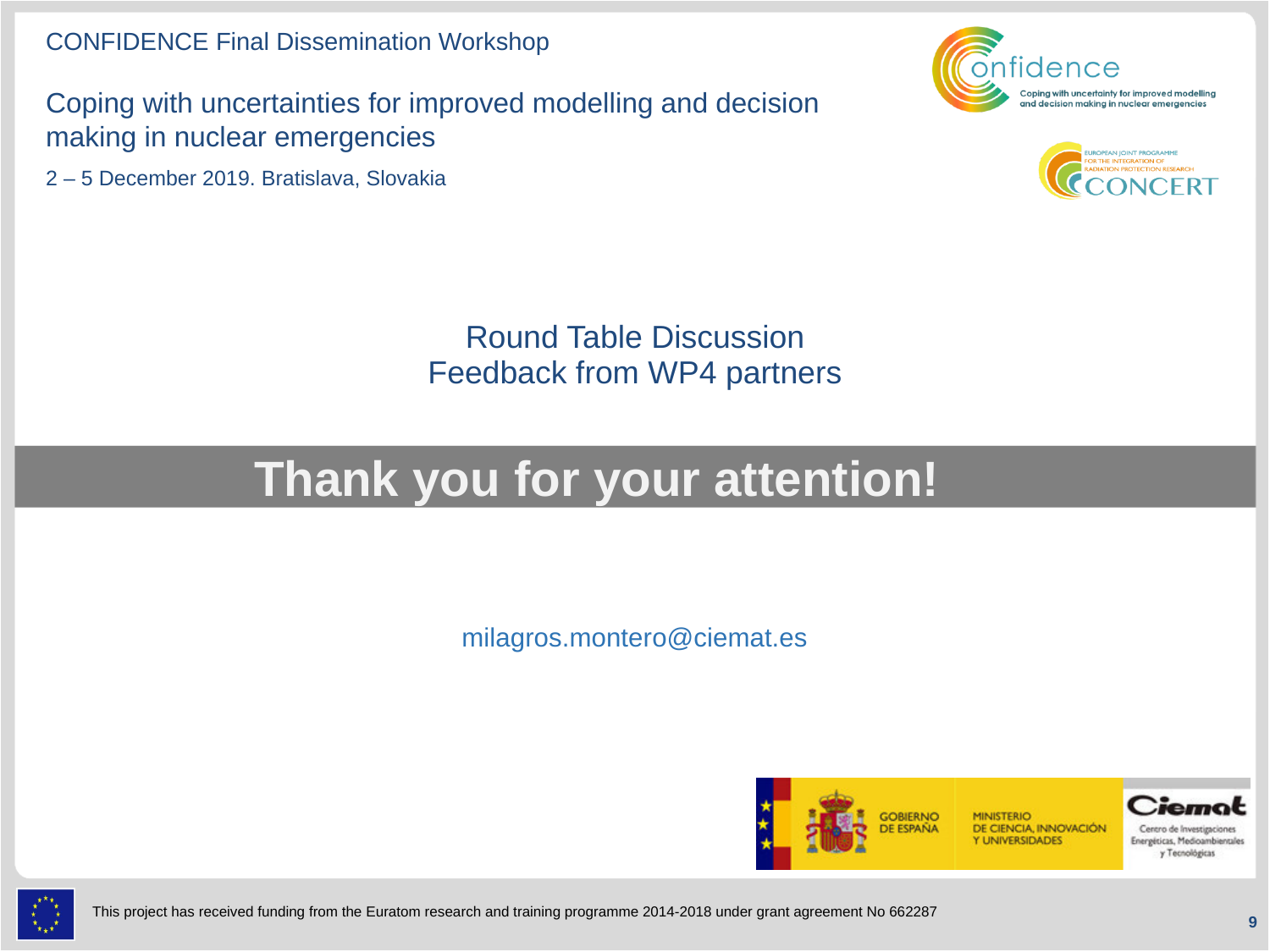

# Round Table Discussion Feedback from WP4 partners
milagros.montero@ciemat.es
9